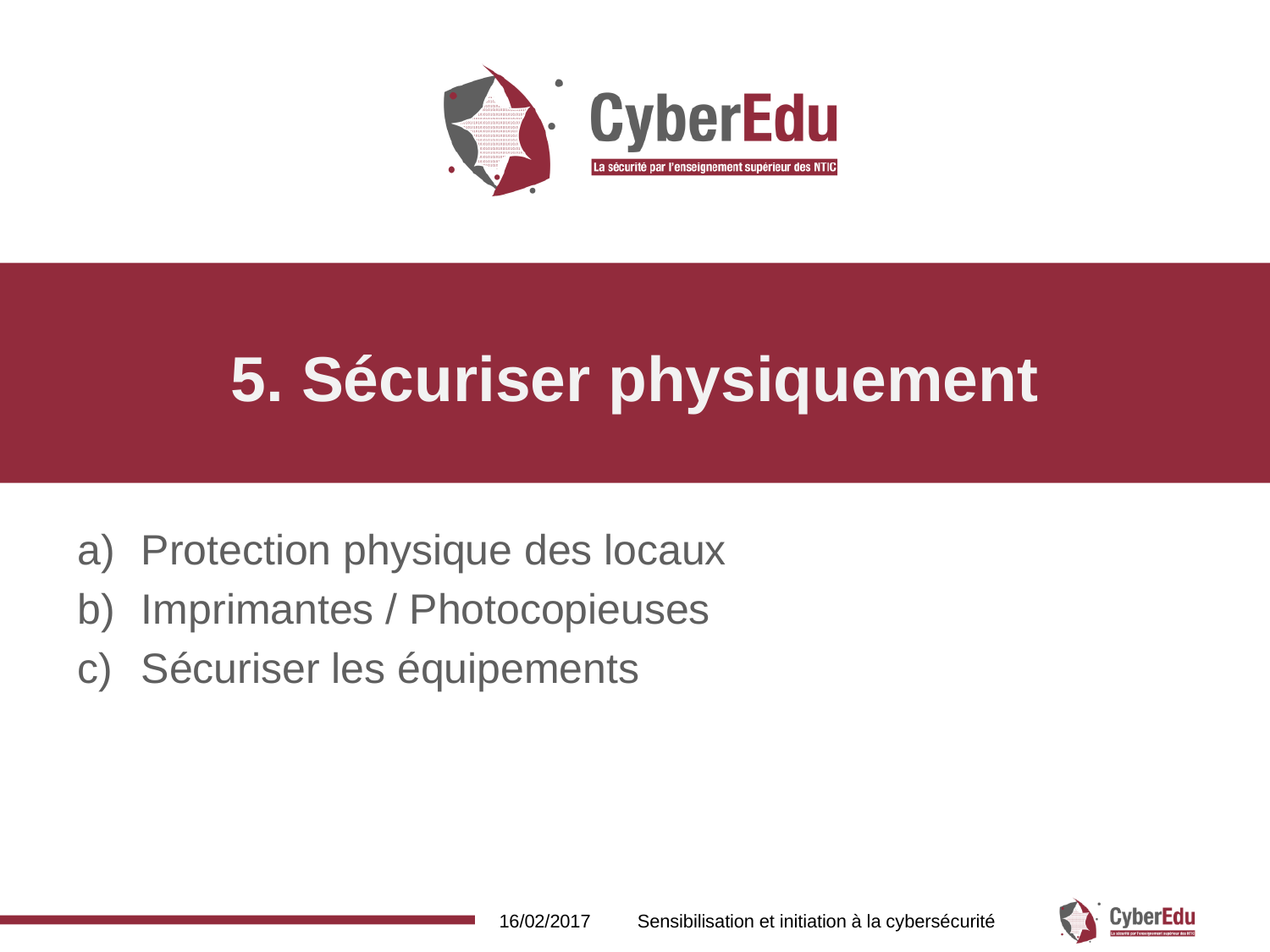

# 5. Sécuriser physiquement
Protection physique des locaux
Imprimantes / Photocopieuses
Sécuriser les équipements
16/02/2017
Sensibilisation et initiation à la cybersécurité